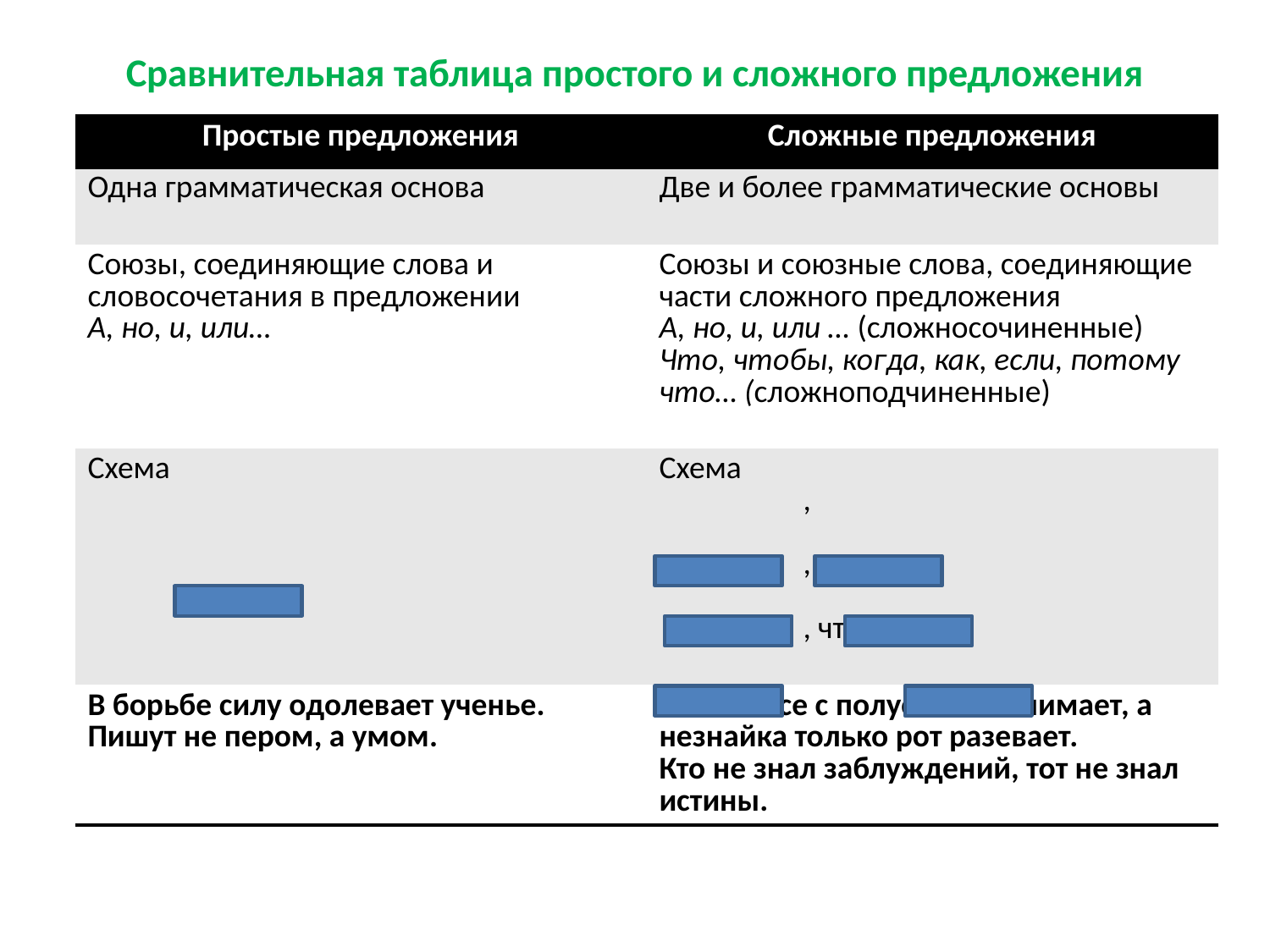

# Сравнительная таблица простого и сложного предложения
| Простые предложения | Сложные предложения |
| --- | --- |
| Одна грамматическая основа | Две и более грамматические основы |
| Союзы, соединяющие слова и словосочетания в предложении А, но, и, или… | Союзы и союзные слова, соединяющие части сложного предложения А, но, и, или … (сложносочиненные) Что, чтобы, когда, как, если, потому что… (сложноподчиненные) |
| Схема | Схема , , и , чтобы |
| В борьбе силу одолевает ученье. Пишут не пером, а умом. | Знайка все с полуслова понимает, а незнайка только рот разевает. Кто не знал заблуждений, тот не знал истины. |